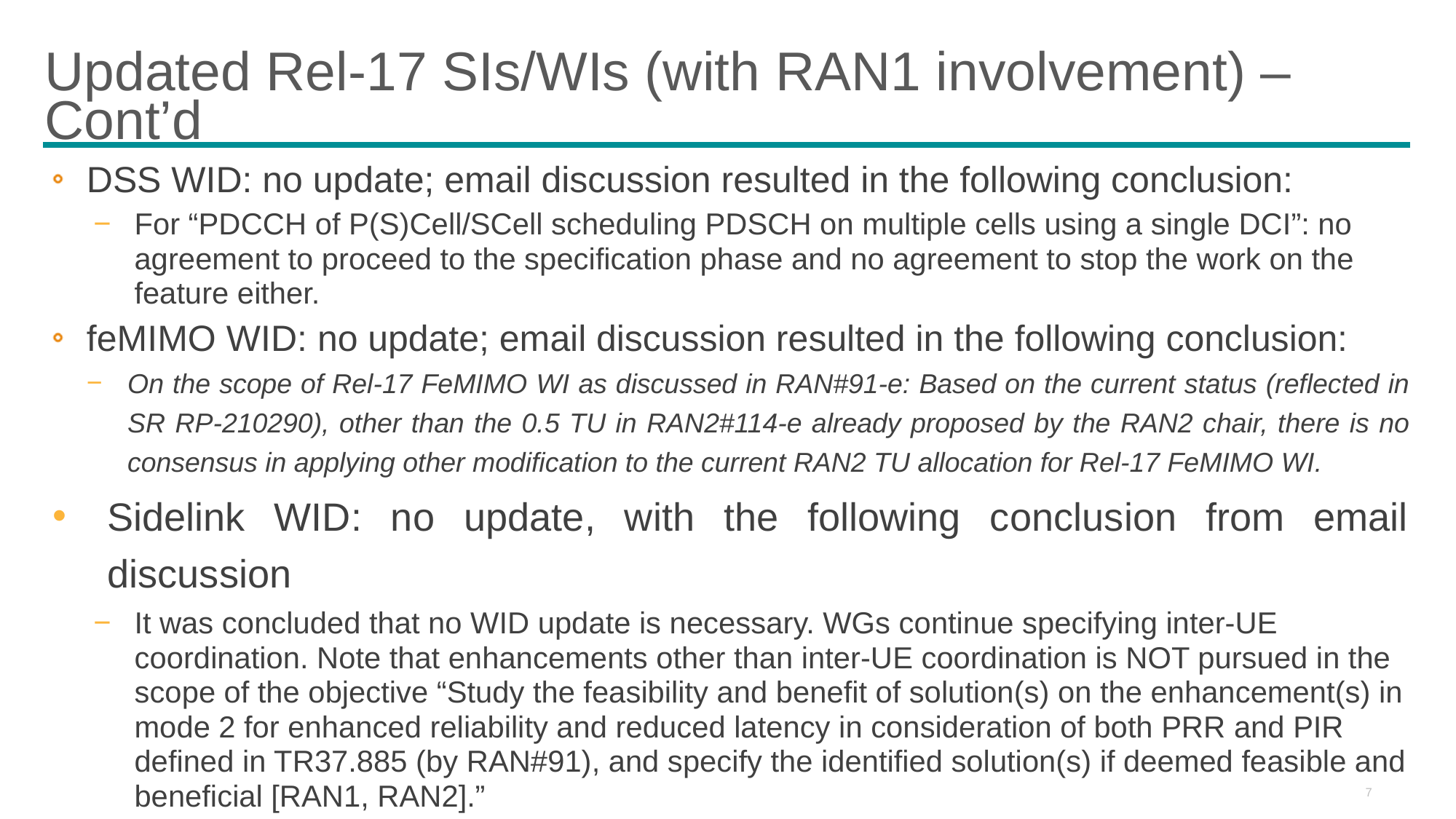

# Updated Rel-17 SIs/WIs (with RAN1 involvement) – Cont’d
DSS WID: no update; email discussion resulted in the following conclusion:
For “PDCCH of P(S)Cell/SCell scheduling PDSCH on multiple cells using a single DCI”: no agreement to proceed to the specification phase and no agreement to stop the work on the feature either.
feMIMO WID: no update; email discussion resulted in the following conclusion:
On the scope of Rel-17 FeMIMO WI as discussed in RAN#91-e: Based on the current status (reflected in SR RP-210290), other than the 0.5 TU in RAN2#114-e already proposed by the RAN2 chair, there is no consensus in applying other modification to the current RAN2 TU allocation for Rel-17 FeMIMO WI.
Sidelink WID: no update, with the following conclusion from email discussion
It was concluded that no WID update is necessary. WGs continue specifying inter-UE coordination. Note that enhancements other than inter-UE coordination is NOT pursued in the scope of the objective “Study the feasibility and benefit of solution(s) on the enhancement(s) in mode 2 for enhanced reliability and reduced latency in consideration of both PRR and PIR defined in TR37.885 (by RAN#91), and specify the identified solution(s) if deemed feasible and beneficial [RAN1, RAN2].”